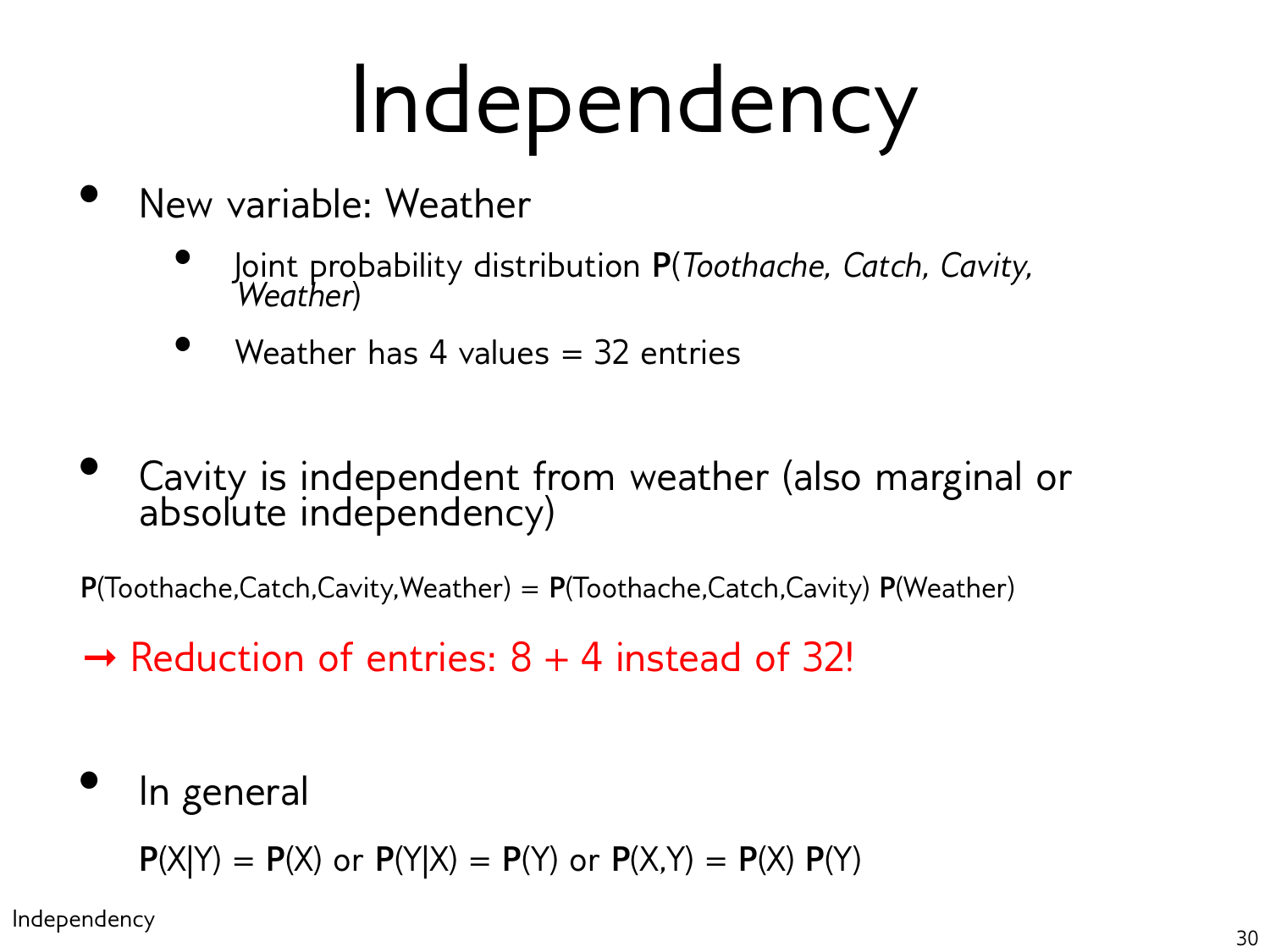

# Independency
New variable: Weather
Joint probability distribution P(Toothache, Catch, Cavity, Weather)
Weather has 4 values = 32 entries

Cavity is independent from weather (also marginal or absolute independency)
   P(Toothache,Catch,Cavity,Weather) = P(Toothache,Catch,Cavity) P(Weather)
    ➞ Reduction of entries: 8 + 4 instead of 32!

In general
P(X|Y) = P(X) or P(Y|X) = P(Y) or P(X,Y) = P(X) P(Y)
Independency
30